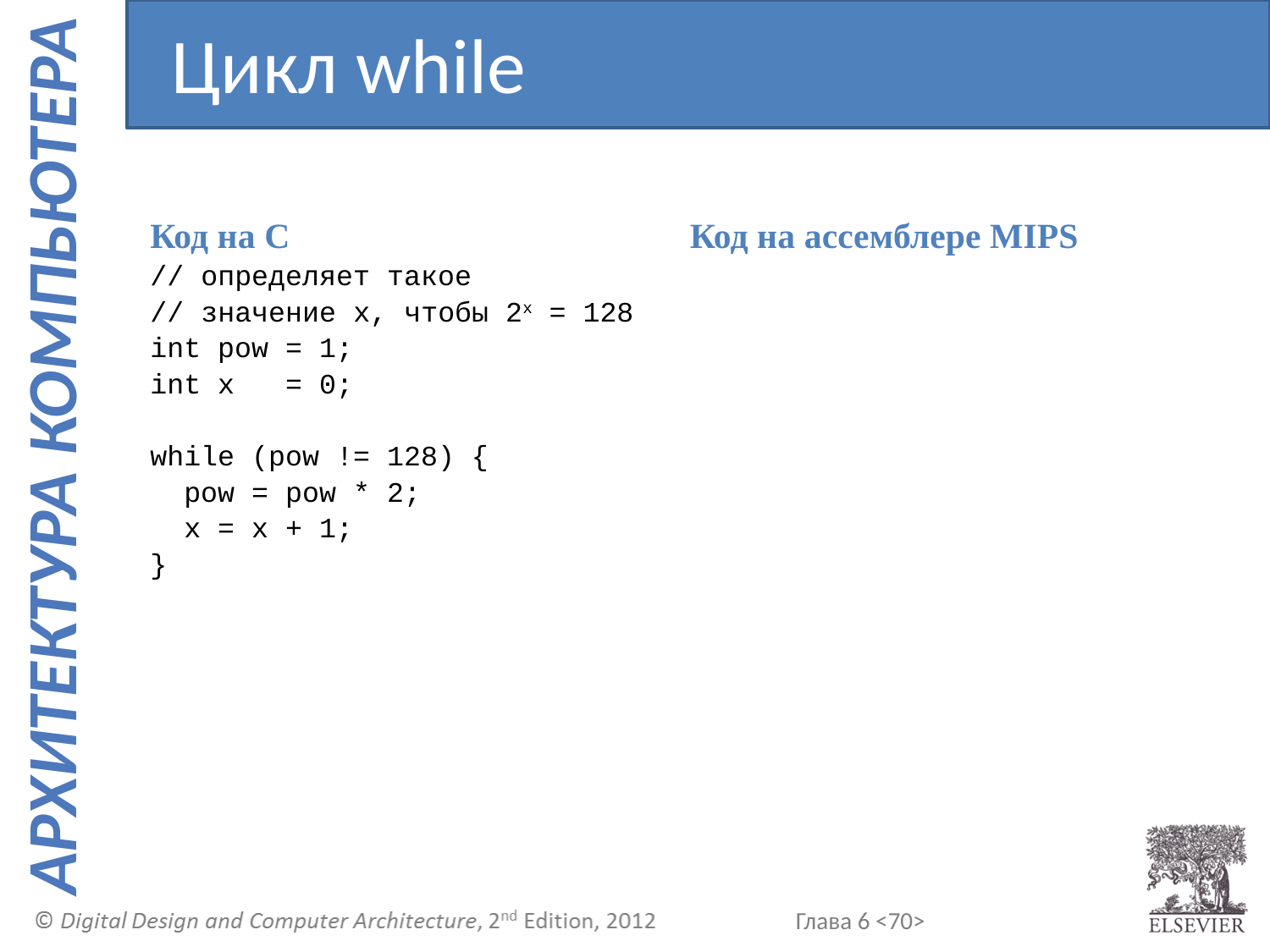

Цикл while

Код на C
// определяет такое
// значение x, чтобы 2x = 128
int pow = 1;
int x   = 0;

while (pow != 128) {
  pow = pow * 2;
  x = x + 1;
}
Код на ассемблере MIPS